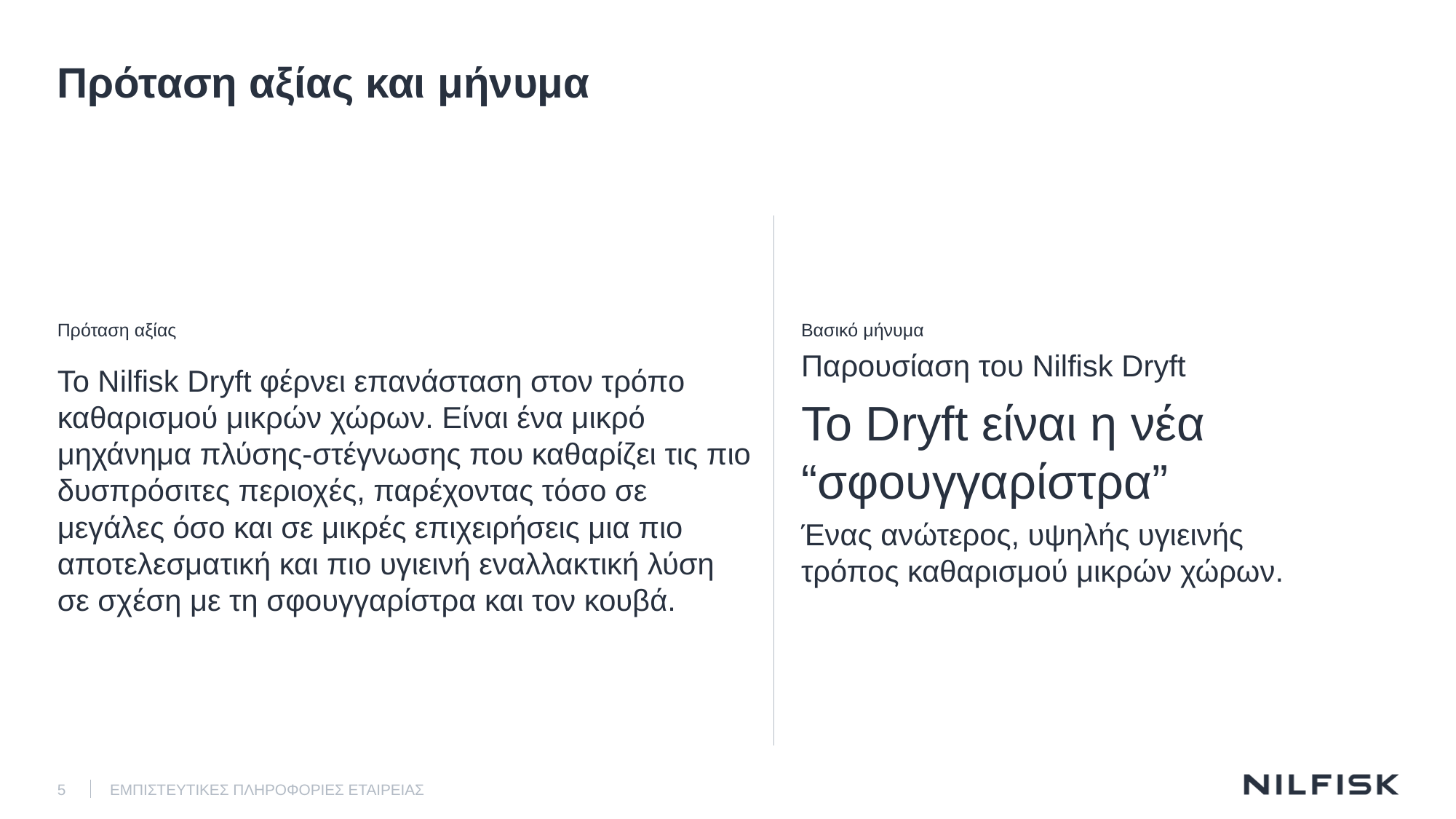

# Πρόταση αξίας και μήνυμα
Πρόταση αξίας

Το Nilfisk Dryft φέρνει επανάσταση στον τρόπο καθαρισμού μικρών χώρων. Είναι ένα μικρό μηχάνημα πλύσης-στέγνωσης που καθαρίζει τις πιο δυσπρόσιτες περιοχές, παρέχοντας τόσο σε μεγάλες όσο και σε μικρές επιχειρήσεις μια πιο αποτελεσματική και πιο υγιεινή εναλλακτική λύση σε σχέση με τη σφουγγαρίστρα και τον κουβά.
Βασικό μήνυμα
Παρουσίαση του Nilfisk Dryft
Το Dryft είναι η νέα
“σφουγγαρίστρα”
Ένας ανώτερος, υψηλής υγιεινής τρόπος καθαρισμού μικρών χώρων.
ΕΜΠΙΣΤΕΥΤΙΚΕΣ ΠΛΗΡΟΦΟΡΙΕΣ ΕΤΑΙΡΕΙΑΣ
5